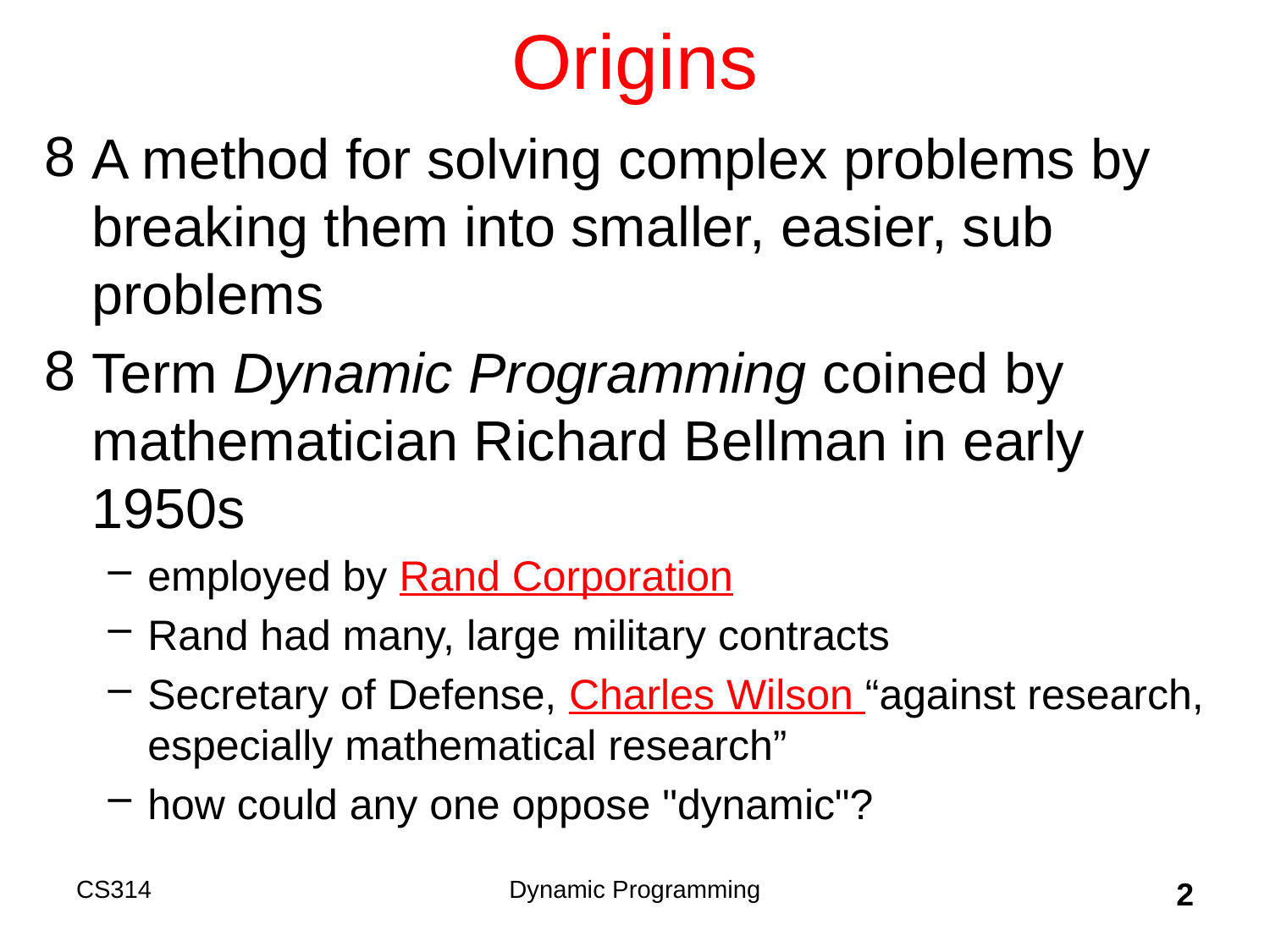

# Origins
A method for solving complex problems by breaking them into smaller, easier, sub problems
Term Dynamic Programming coined by mathematician Richard Bellman in early 1950s
employed by Rand Corporation
Rand had many, large military contracts
Secretary of Defense, Charles Wilson “against research, especially mathematical research”
how could any one oppose "dynamic"?
CS314
Dynamic Programming
2